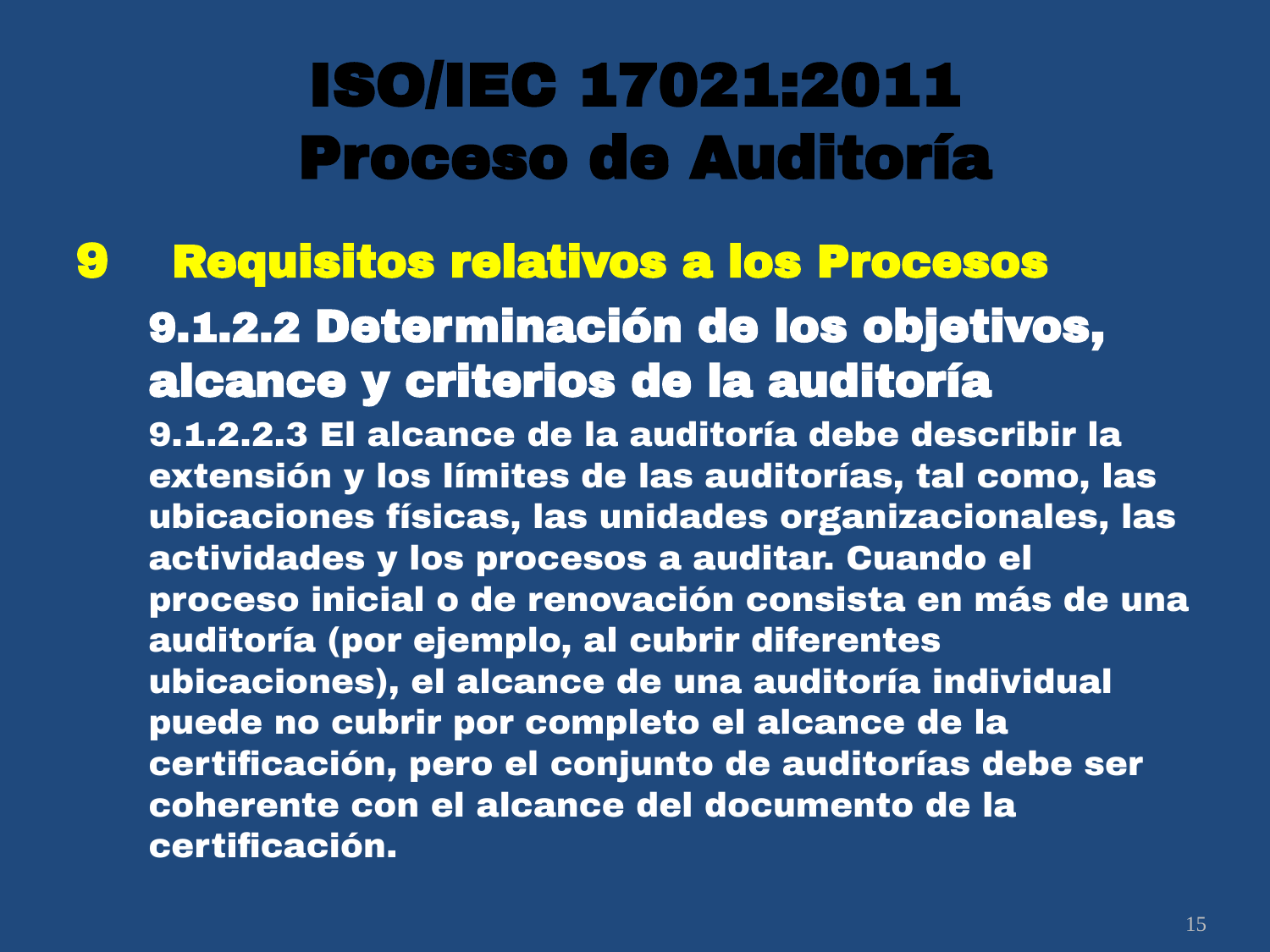

# ISO/IEC 17021:2011 Proceso de Auditoría
9	 Requisitos relativos a los Procesos
	9.1.2.2 Determinación de los objetivos, alcance y criterios de la auditoría
	9.1.2.2.3 El alcance de la auditoría debe describir la extensión y los límites de las auditorías, tal como, las ubicaciones físicas, las unidades organizacionales, las actividades y los procesos a auditar. Cuando el proceso inicial o de renovación consista en más de una auditoría (por ejemplo, al cubrir diferentes ubicaciones), el alcance de una auditoría individual puede no cubrir por completo el alcance de la certificación, pero el conjunto de auditorías debe ser coherente con el alcance del documento de la certificación.
15